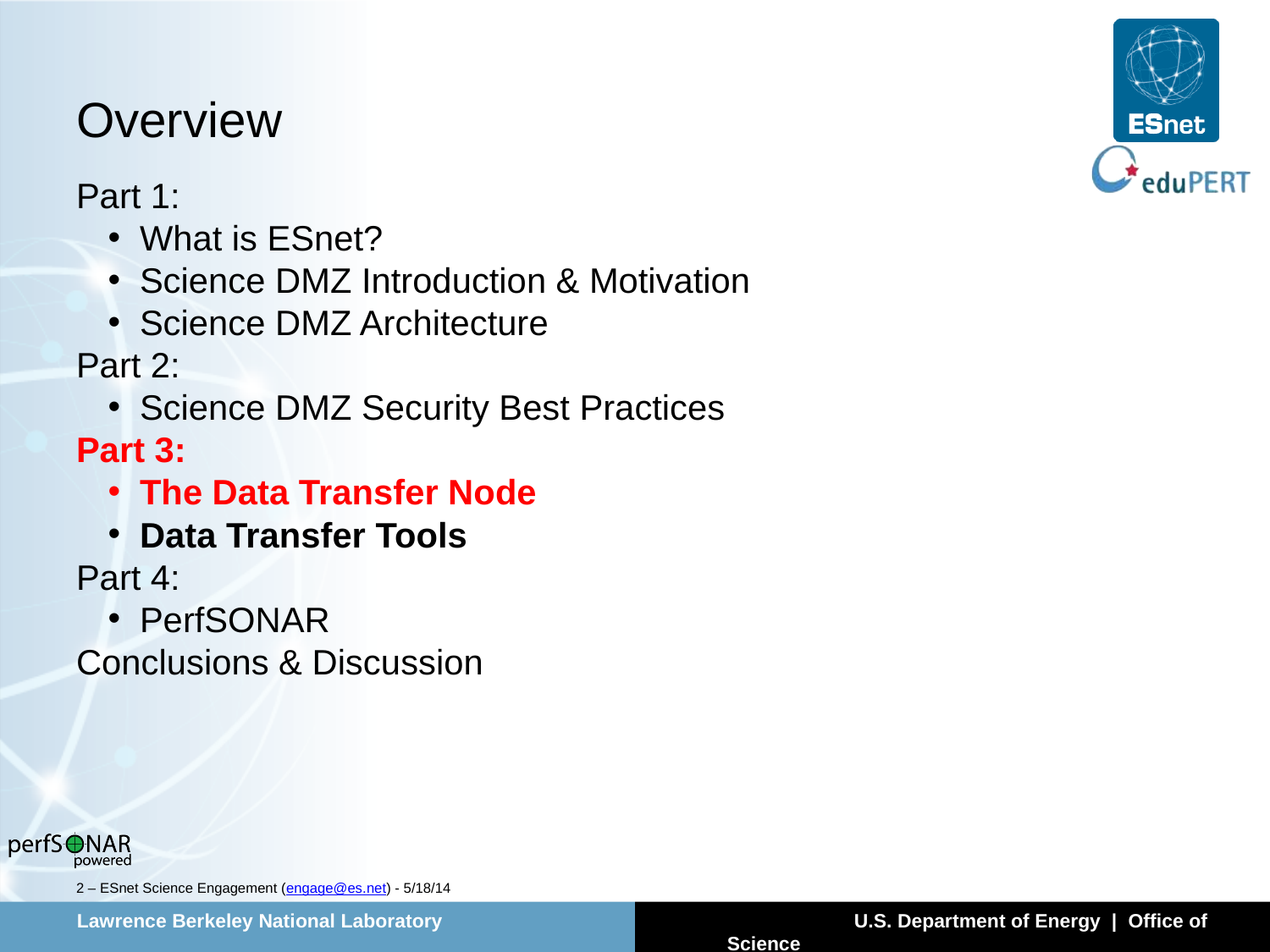

# Overview
Part 1:
What is ESnet?
Science DMZ Introduction & Motivation
Science DMZ Architecture
Part 2:
Science DMZ Security Best Practices
Part 3:
The Data Transfer Node
Data Transfer Tools
Part 4:
PerfSONAR
Conclusions & Discussion

2 – ESnet Science Engagement (engage@es.net) - 5/18/14